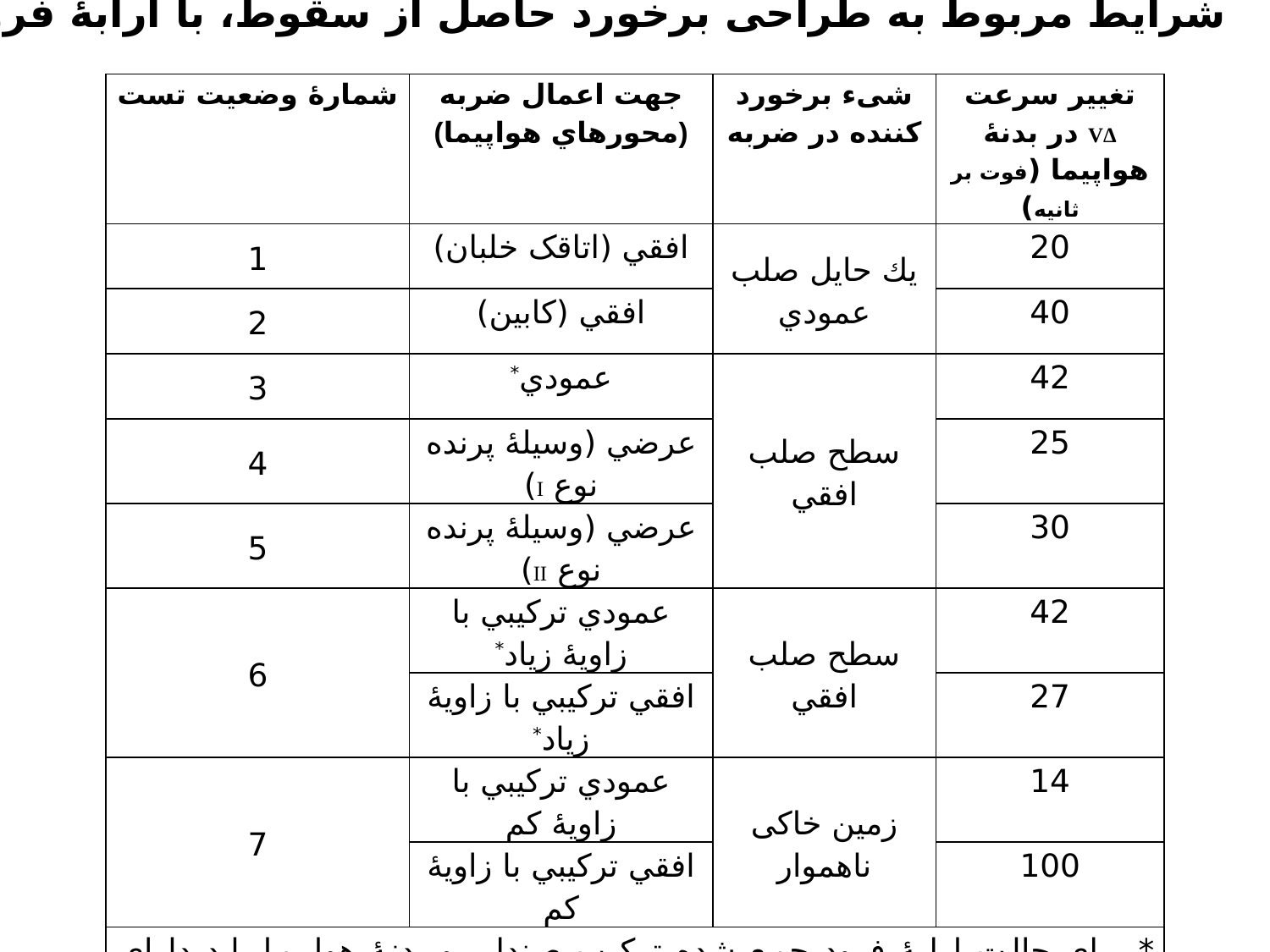

شرایط مربوط به طراحی برخورد حاصل از سقوط، با ارابۀ فرود باز شده

| شمارۀ وضعيت تست | جهت اعمال ضربه (محورهاي هواپيما) | شیء برخورد کننده در ضربه | تغيير سرعت VΔ در بدنۀ هواپیما (فوت بر ثانیه) |
| --- | --- | --- | --- |
| 1 | افقي (اتاقک خلبان) | يك حايل صلب عمودي | 20 |
| 2 | افقي (کابین) |  | 40 |
| 3 | عمودي\* | سطح صلب افقي | 42 |
| 4 | عرضي (وسیلۀ پرنده نوع I) |  | 25 |
| 5 | عرضي (وسیلۀ پرنده نوع II) |  | 30 |
| 6 | عمودي تركيبي با زاويۀ زیاد\* | سطح صلب افقي | 42 |
|  | افقي تركيبي با زاويۀ زیاد\* |  | 27 |
| 7 | عمودي تركيبي با زاويۀ کم | زمين خاکی ناهموار | 14 |
|  | افقي تركيبي با زاويۀ کم |  | 100 |
| \* برای حالت ارابۀ فرود جمع شده ترکیب صندلی و بدنۀ هواپیما باید دارای قابلیت تغییر سرعت VΔ در ضربه سقوط عمودی، معادل حداقل 26 فوت بر ثانیه باشد. |  |  |  |